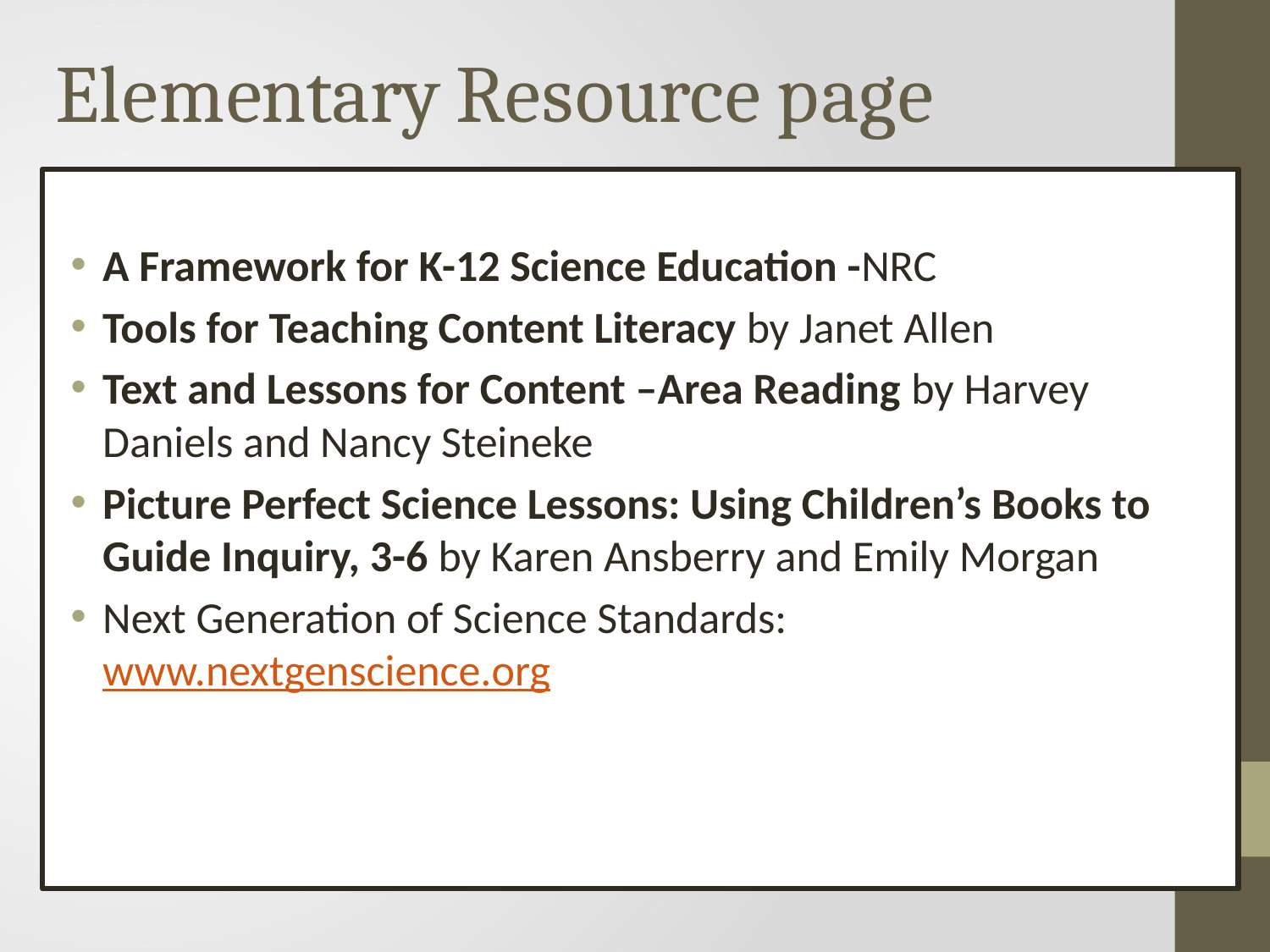

# Elementary Resource page

A Framework for K-12 Science Education -NRC
Tools for Teaching Content Literacy by Janet Allen
Text and Lessons for Content –Area Reading by Harvey Daniels and Nancy Steineke
Picture Perfect Science Lessons: Using Children’s Books to Guide Inquiry, 3-6 by Karen Ansberry and Emily Morgan
Next Generation of Science Standards: www.nextgenscience.org